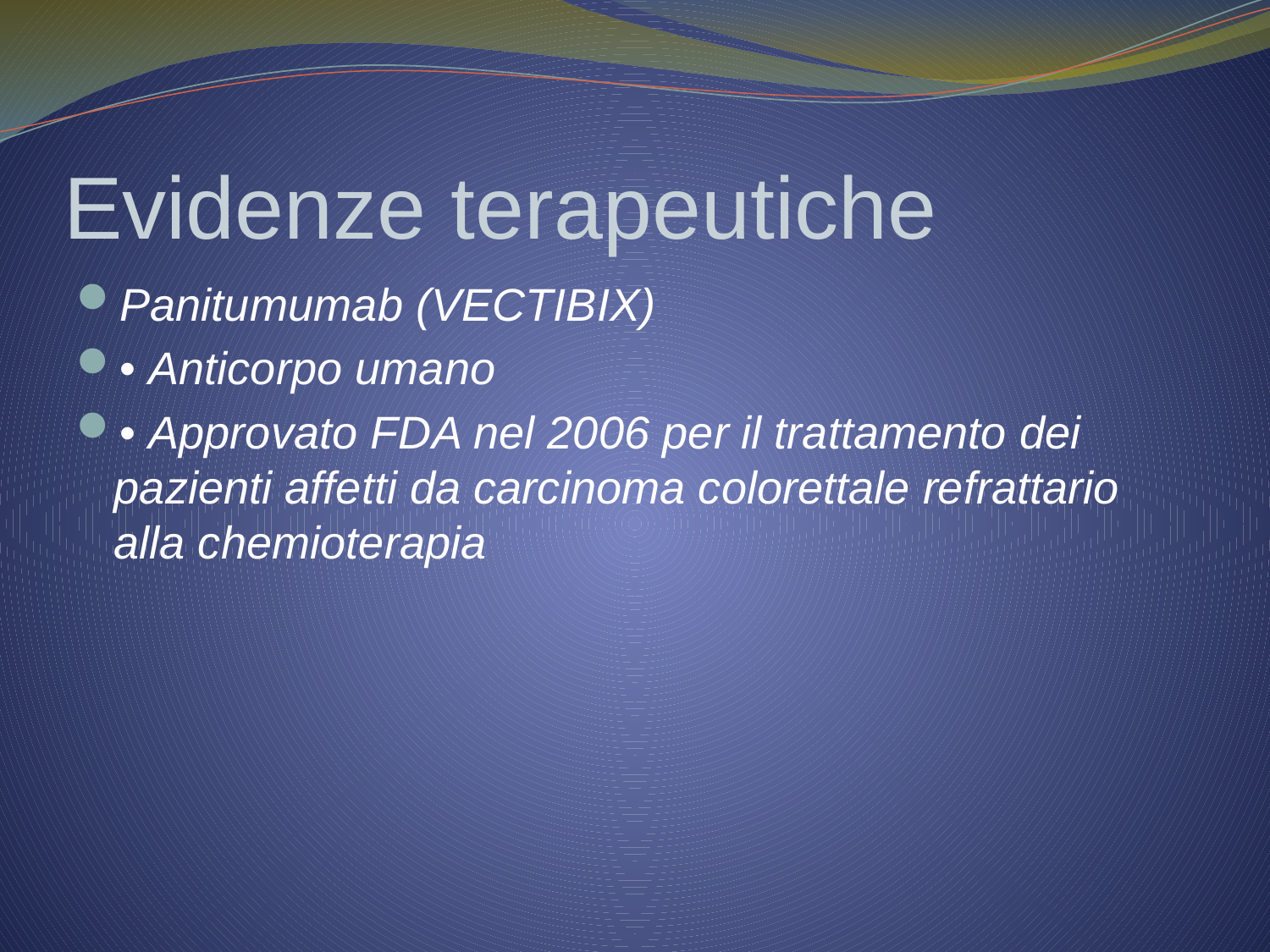

# Evidenze terapeutiche
Panitumumab (VECTIBIX)
• Anticorpo umano
• Approvato FDA nel 2006 per il trattamento dei pazienti affetti da carcinoma colorettale refrattario alla chemioterapia